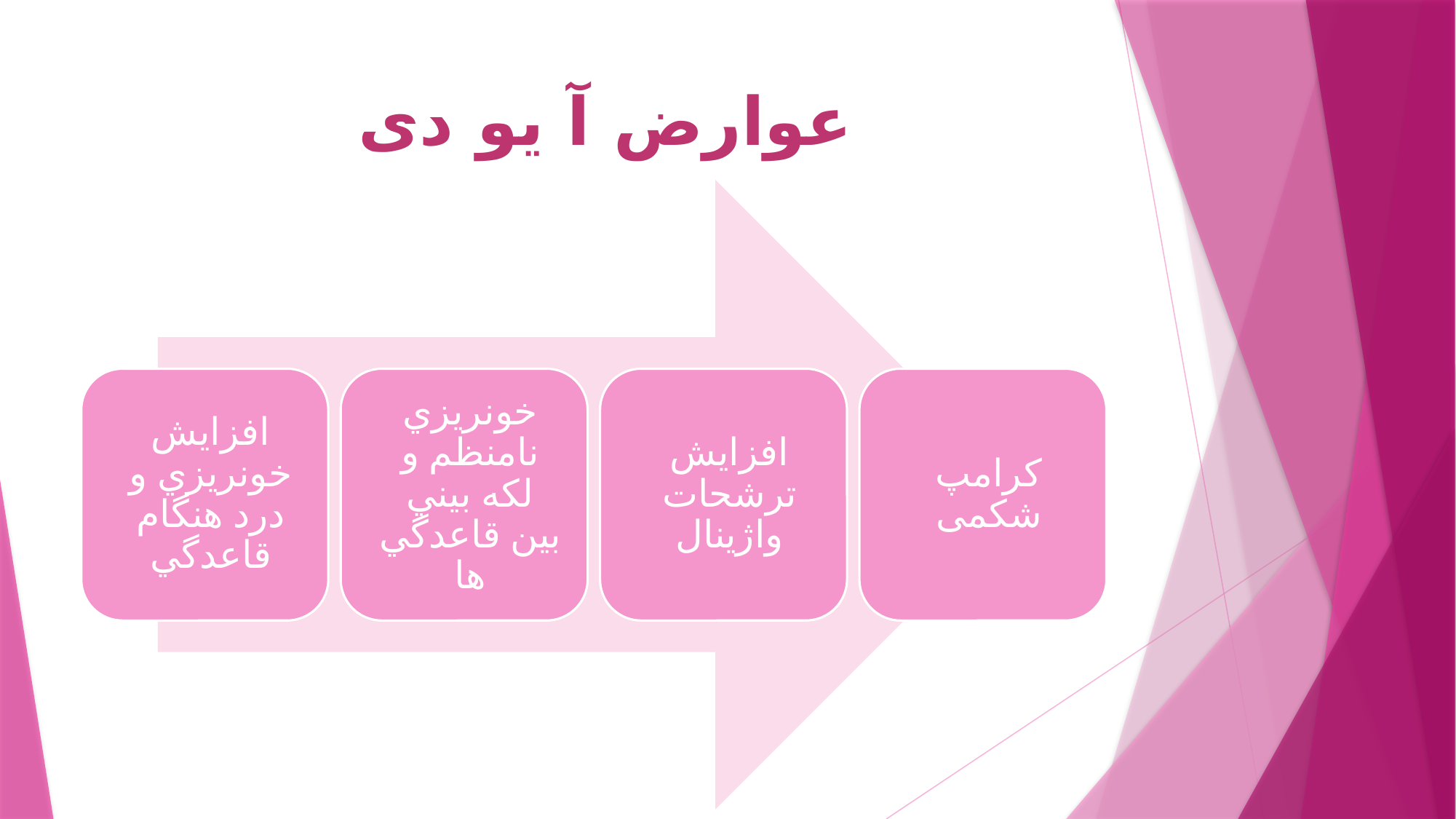

# عوارض آ یو دی
افزايش خونريزي و درد هنگام قاعدگي
خونريزي نامنظم و لكه بيني بين قاعدگي ها
افزايش ترشحات واژينال
کرامپ شکمی